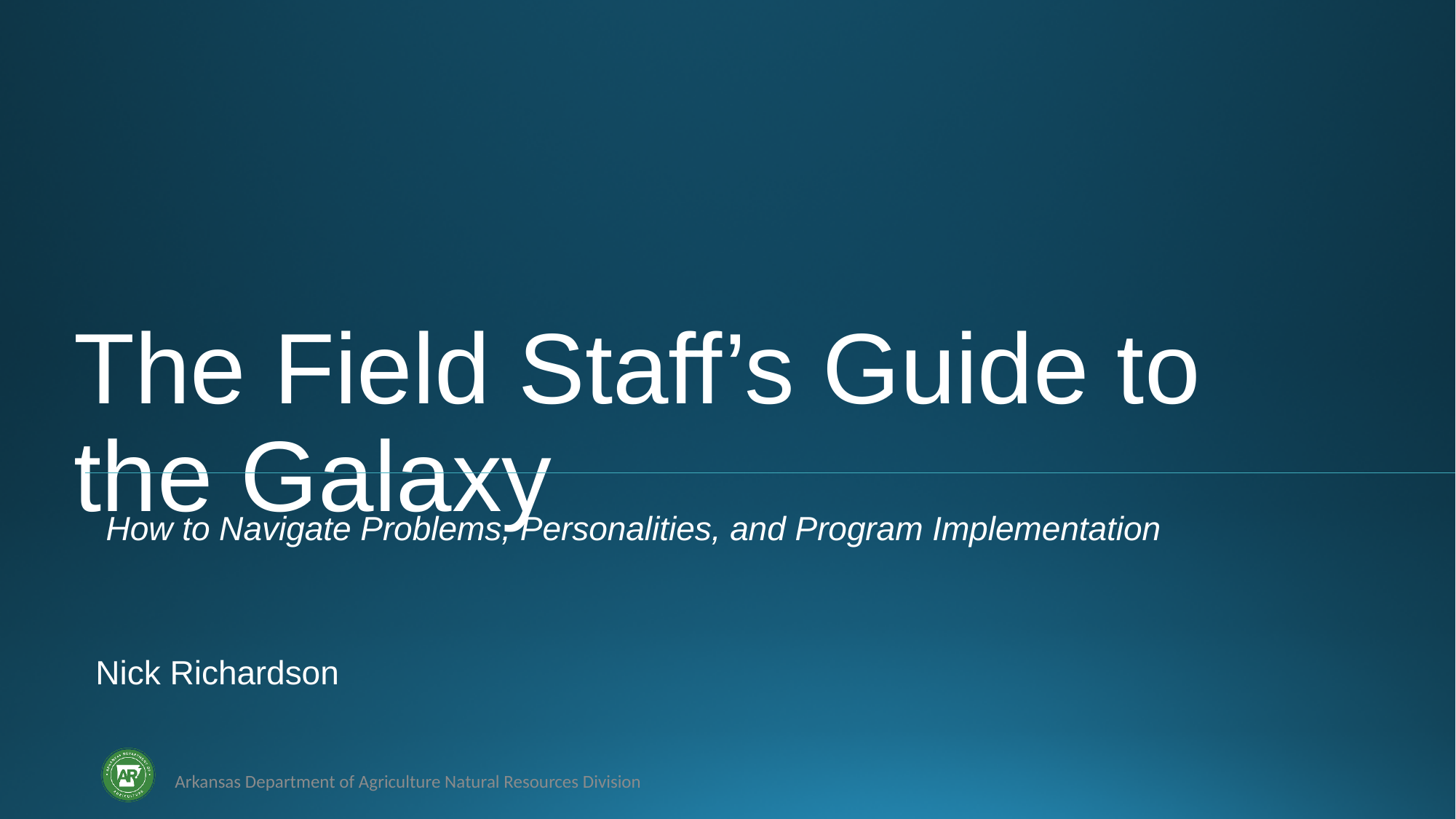

# The Field Staff’s Guide to the Galaxy
How to Navigate Problems, Personalities, and Program Implementation

Nick Richardson
Arkansas Department of Agriculture Natural Resources Division